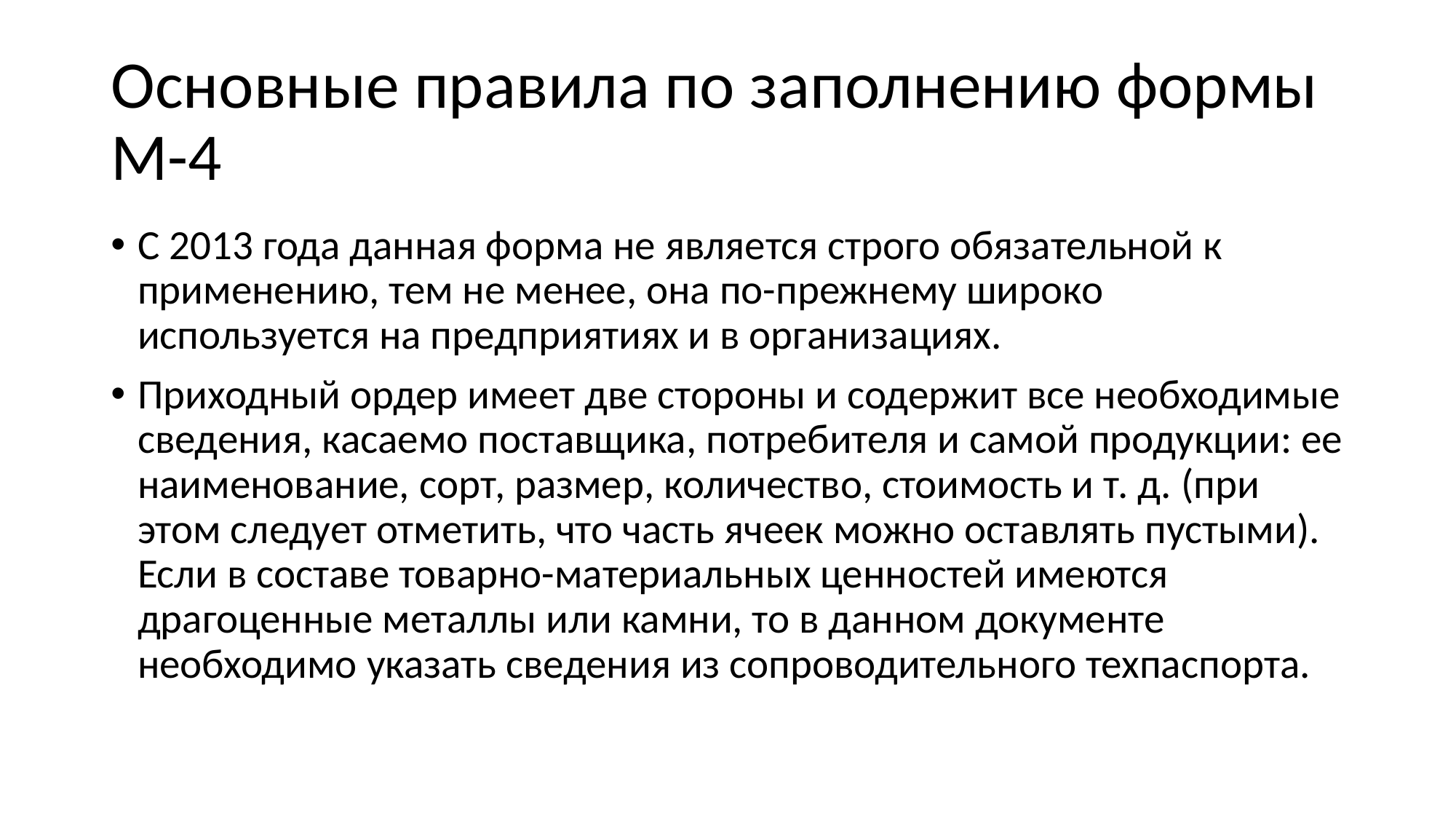

# Основные правила по заполнению формы М-4
С 2013 года данная форма не является строго обязательной к применению, тем не менее, она по-прежнему широко используется на предприятиях и в организациях.
Приходный ордер имеет две стороны и содержит все необходимые сведения, касаемо поставщика, потребителя и самой продукции: ее наименование, сорт, размер, количество, стоимость и т. д. (при этом следует отметить, что часть ячеек можно оставлять пустыми). Если в составе товарно-материальных ценностей имеются драгоценные металлы или камни, то в данном документе необходимо указать сведения из сопроводительного техпаспорта.